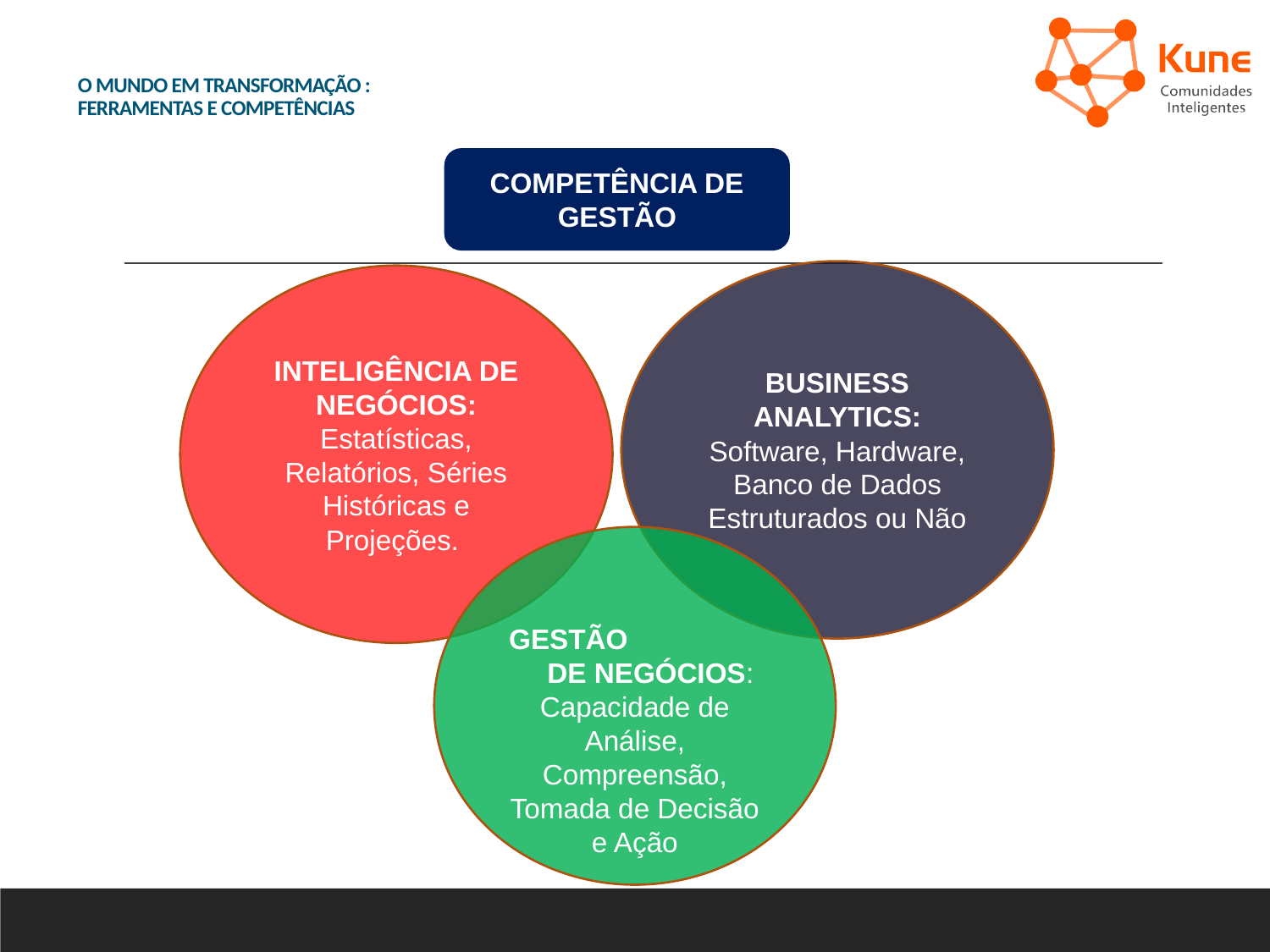

# O MUNDO EM TRANSFORMAÇÃO : FERRAMENTAS E COMPETÊNCIAS
COMPETÊNCIA DE GESTÃO

GESTÃO                      DE NEGÓCIOS:
Capacidade de Análise, Compreensão, Tomada de Decisão e Ação
BUSINESS ANALYTICS:
Software, Hardware, Banco de Dados Estruturados ou Não
INTELIGÊNCIA DE NEGÓCIOS:
Estatísticas, Relatórios, Séries Históricas e Projeções.